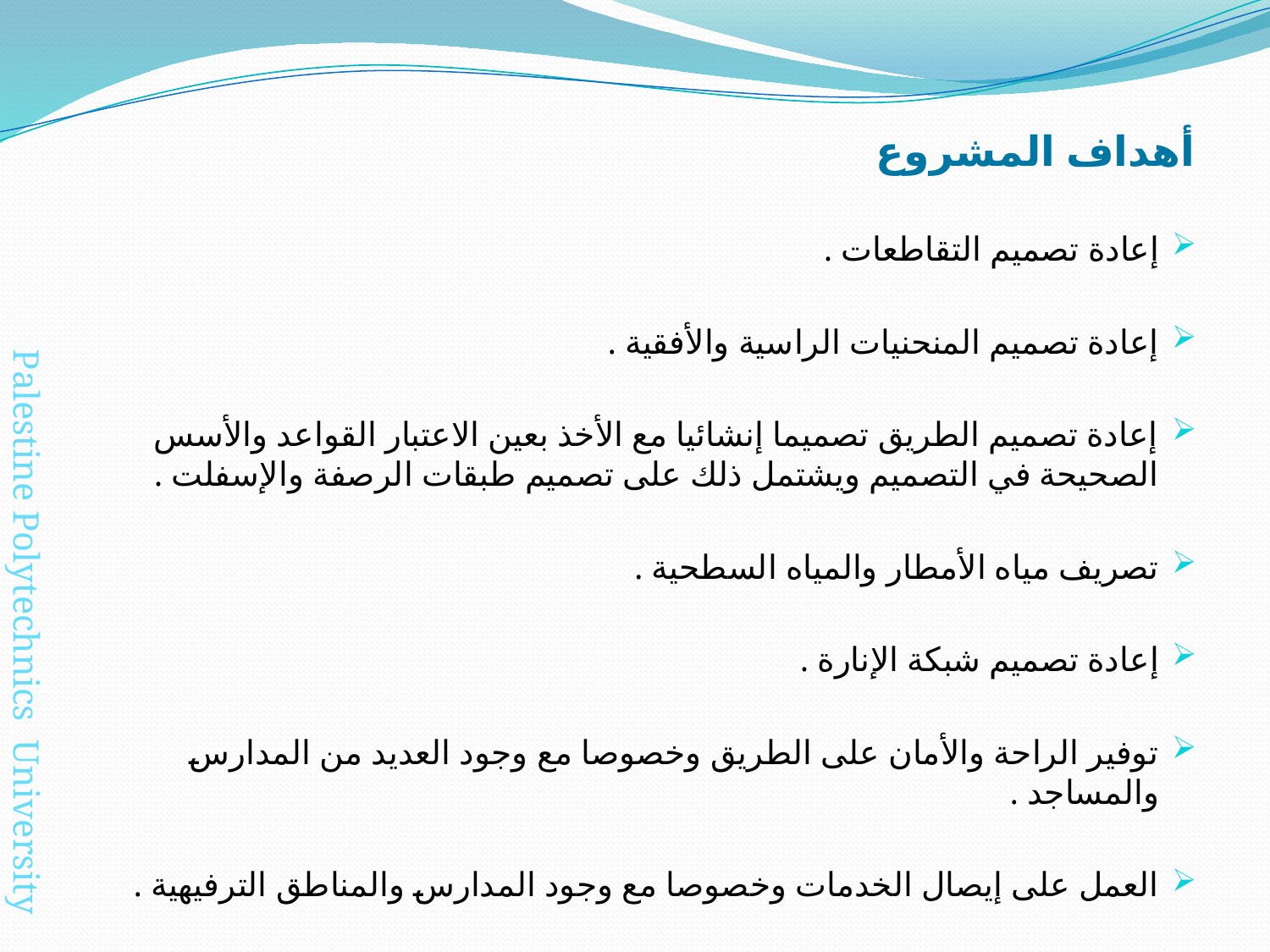

أهداف المشروع

إعادة تصميم التقاطعات .

إعادة تصميم المنحنيات الراسية والأفقية .

إعادة تصميم الطريق تصميما إنشائيا مع الأخذ بعين الاعتبار القواعد والأسس الصحيحة في التصميم ويشتمل ذلك على تصميم طبقات الرصفة والإسفلت .

تصريف مياه الأمطار والمياه السطحية .

إعادة تصميم شبكة الإنارة .

توفير الراحة والأمان على الطريق وخصوصا مع وجود العديد من المدارس والمساجد .

العمل على إيصال الخدمات وخصوصا مع وجود المدارس والمناطق الترفيهية .
Palestine Polytechnics  University